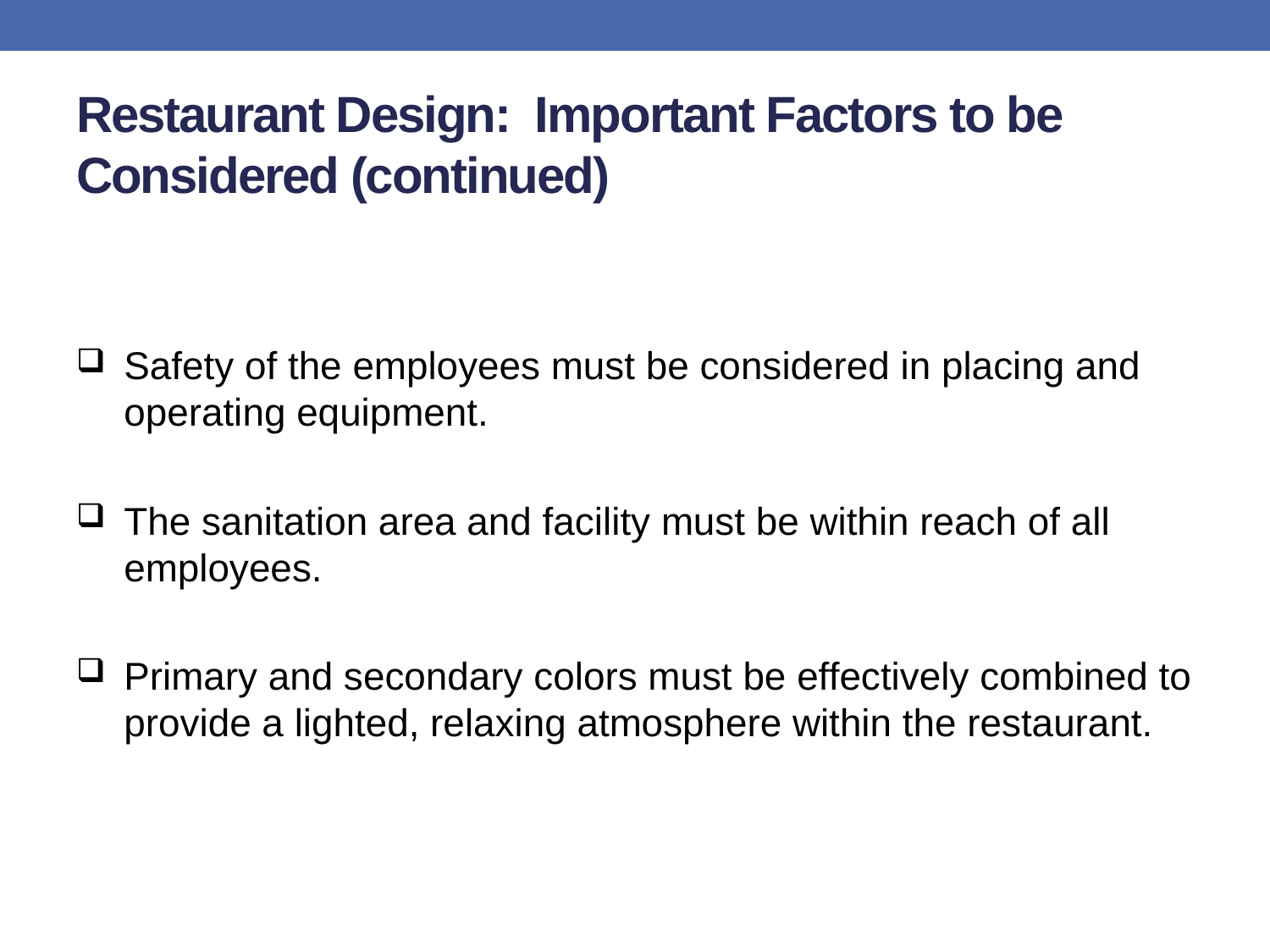

# Restaurant Design:  Important Factors to be Considered (continued)

Safety of the employees must be considered in placing and operating equipment.

The sanitation area and facility must be within reach of all employees.

Primary and secondary colors must be effectively combined to provide a lighted, relaxing atmosphere within the restaurant.